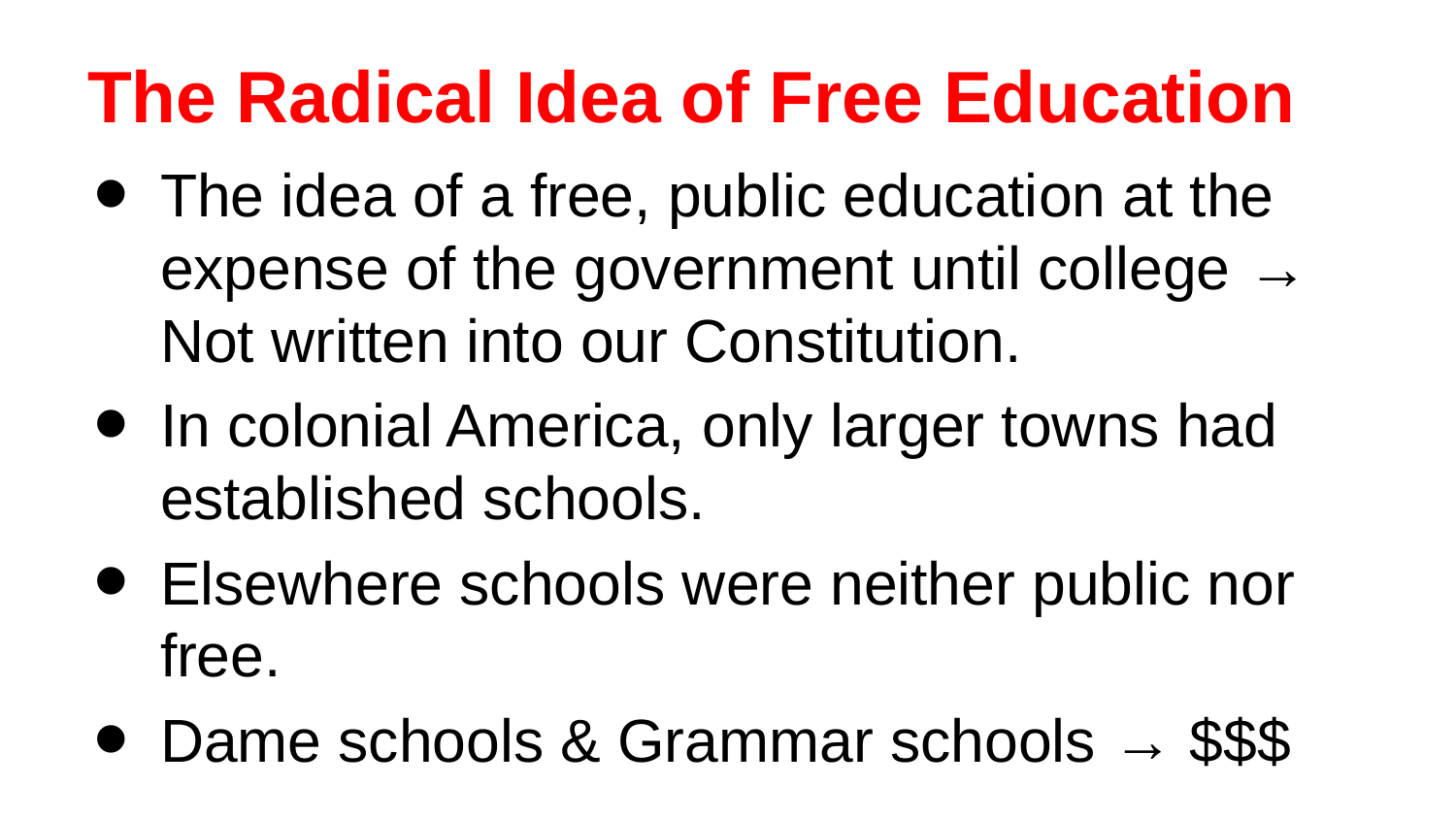

# The Radical Idea of Free Education
The idea of a free, public education at the expense of the government until college → Not written into our Constitution.
In colonial America, only larger towns had established schools.
Elsewhere schools were neither public nor free.
Dame schools & Grammar schools → $$$